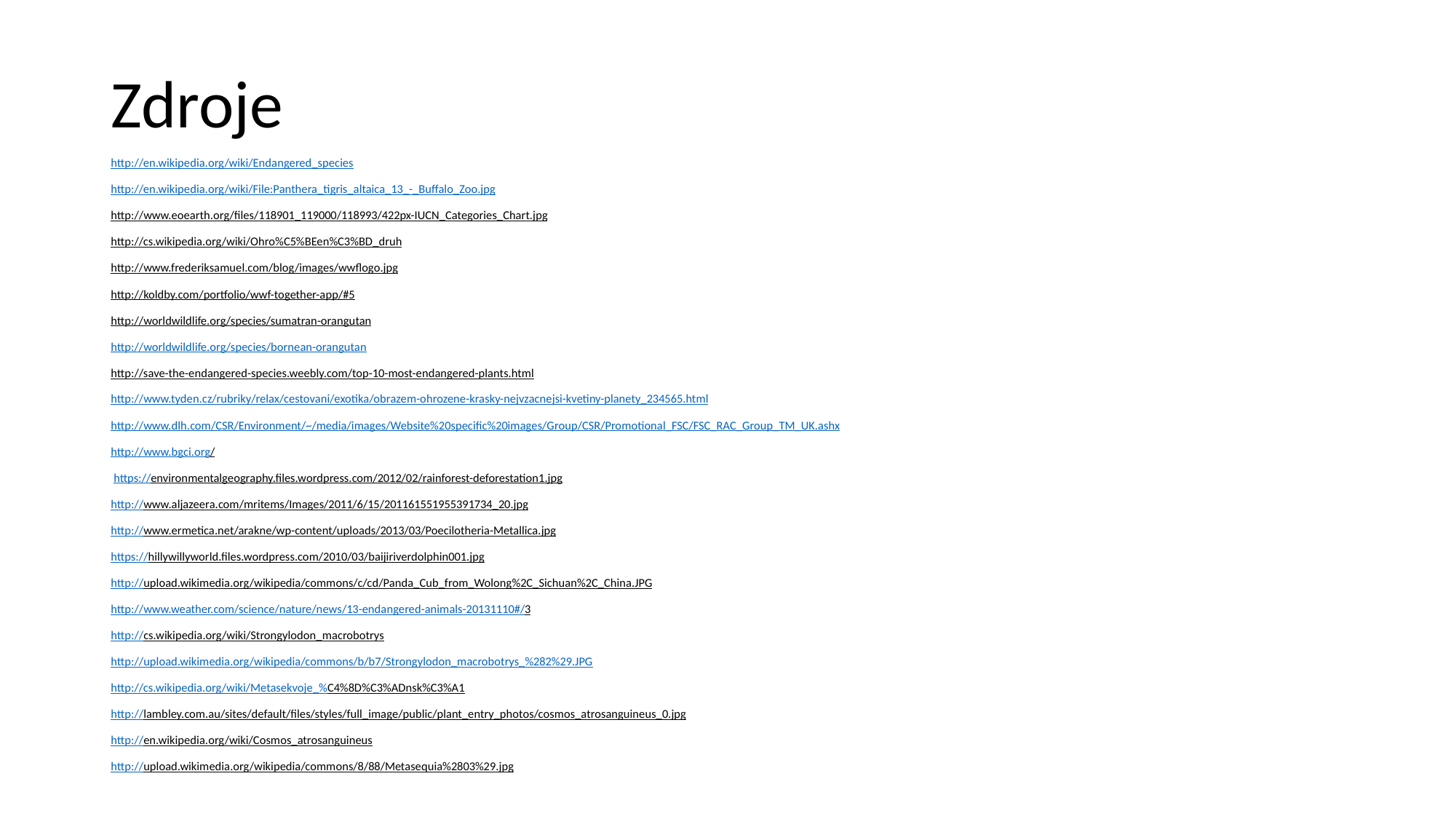

# Zdroje
http://en.wikipedia.org/wiki/Endangered_species
http://en.wikipedia.org/wiki/File:Panthera_tigris_altaica_13_-_Buffalo_Zoo.jpg
http://www.eoearth.org/files/118901_119000/118993/422px-IUCN_Categories_Chart.jpg
http://cs.wikipedia.org/wiki/Ohro%C5%BEen%C3%BD_druh
http://www.frederiksamuel.com/blog/images/wwflogo.jpg
http://koldby.com/portfolio/wwf-together-app/#5
http://worldwildlife.org/species/sumatran-orangutan
http://worldwildlife.org/species/bornean-orangutan
http://save-the-endangered-species.weebly.com/top-10-most-endangered-plants.html
http://www.tyden.cz/rubriky/relax/cestovani/exotika/obrazem-ohrozene-krasky-nejvzacnejsi-kvetiny-planety_234565.html
http://www.dlh.com/CSR/Environment/~/media/images/Website%20specific%20images/Group/CSR/Promotional_FSC/FSC_RAC_Group_TM_UK.ashx
http://www.bgci.org/
 https://environmentalgeography.files.wordpress.com/2012/02/rainforest-deforestation1.jpg
http://www.aljazeera.com/mritems/Images/2011/6/15/201161551955391734_20.jpg
http://www.ermetica.net/arakne/wp-content/uploads/2013/03/Poecilotheria-Metallica.jpg
https://hillywillyworld.files.wordpress.com/2010/03/baijiriverdolphin001.jpg
http://upload.wikimedia.org/wikipedia/commons/c/cd/Panda_Cub_from_Wolong%2C_Sichuan%2C_China.JPG
http://www.weather.com/science/nature/news/13-endangered-animals-20131110#/3
http://cs.wikipedia.org/wiki/Strongylodon_macrobotrys
http://upload.wikimedia.org/wikipedia/commons/b/b7/Strongylodon_macrobotrys_%282%29.JPG
http://cs.wikipedia.org/wiki/Metasekvoje_%C4%8D%C3%ADnsk%C3%A1
http://lambley.com.au/sites/default/files/styles/full_image/public/plant_entry_photos/cosmos_atrosanguineus_0.jpg
http://en.wikipedia.org/wiki/Cosmos_atrosanguineus
http://upload.wikimedia.org/wikipedia/commons/8/88/Metasequia%2803%29.jpg